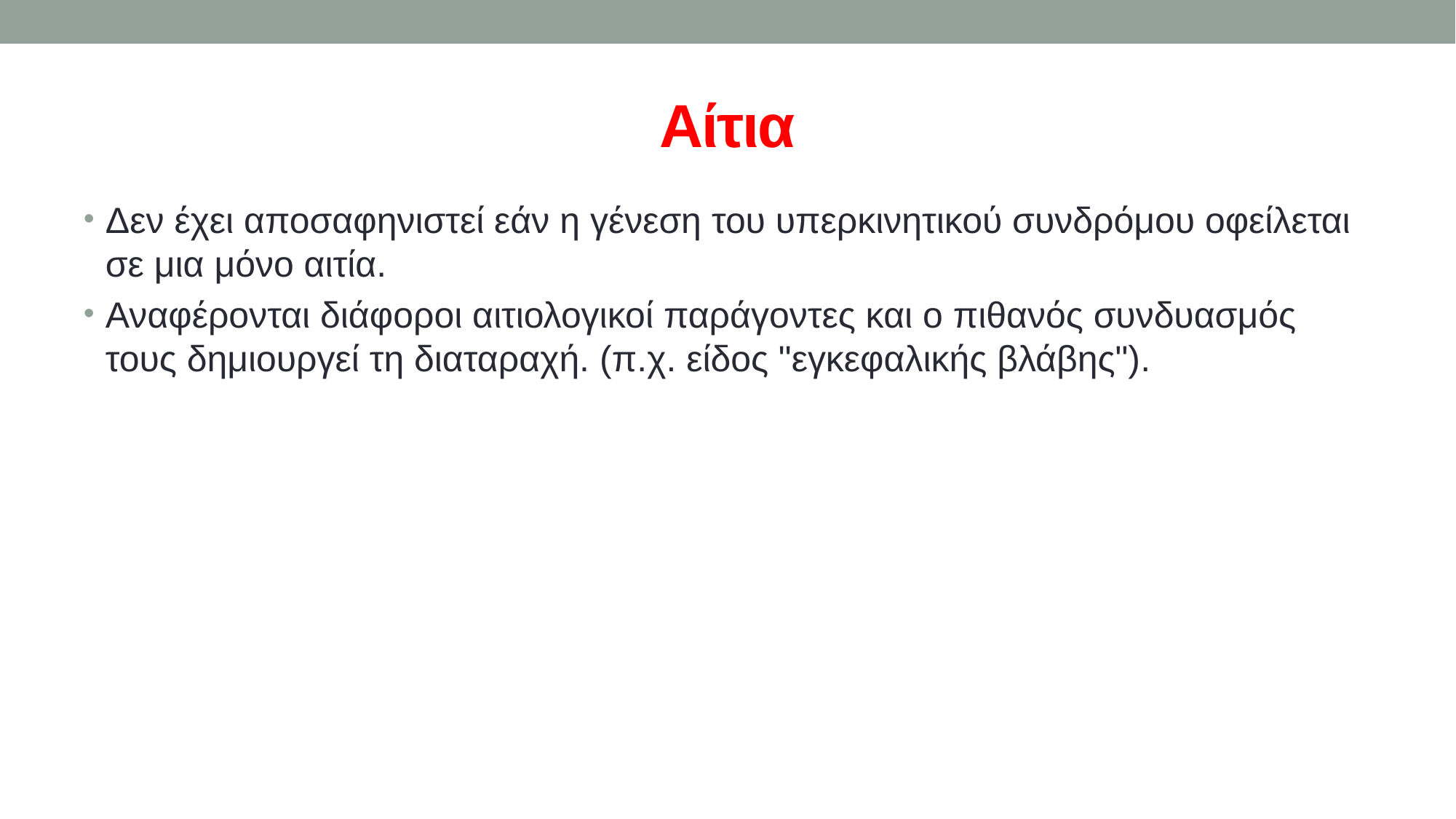

# Αίτια
Δεν έχει αποσαφηνιστεί εάν η γένεση του υπερκινητικού συνδρόμου οφείλεται σε μια μόνο αιτία.
Αναφέρονται διάφοροι αιτιολογικοί παράγοντες και ο πιθανός συνδυασμός τους δημιουργεί τη διαταραχή. (π.χ. είδος "εγκεφαλικής βλάβης").